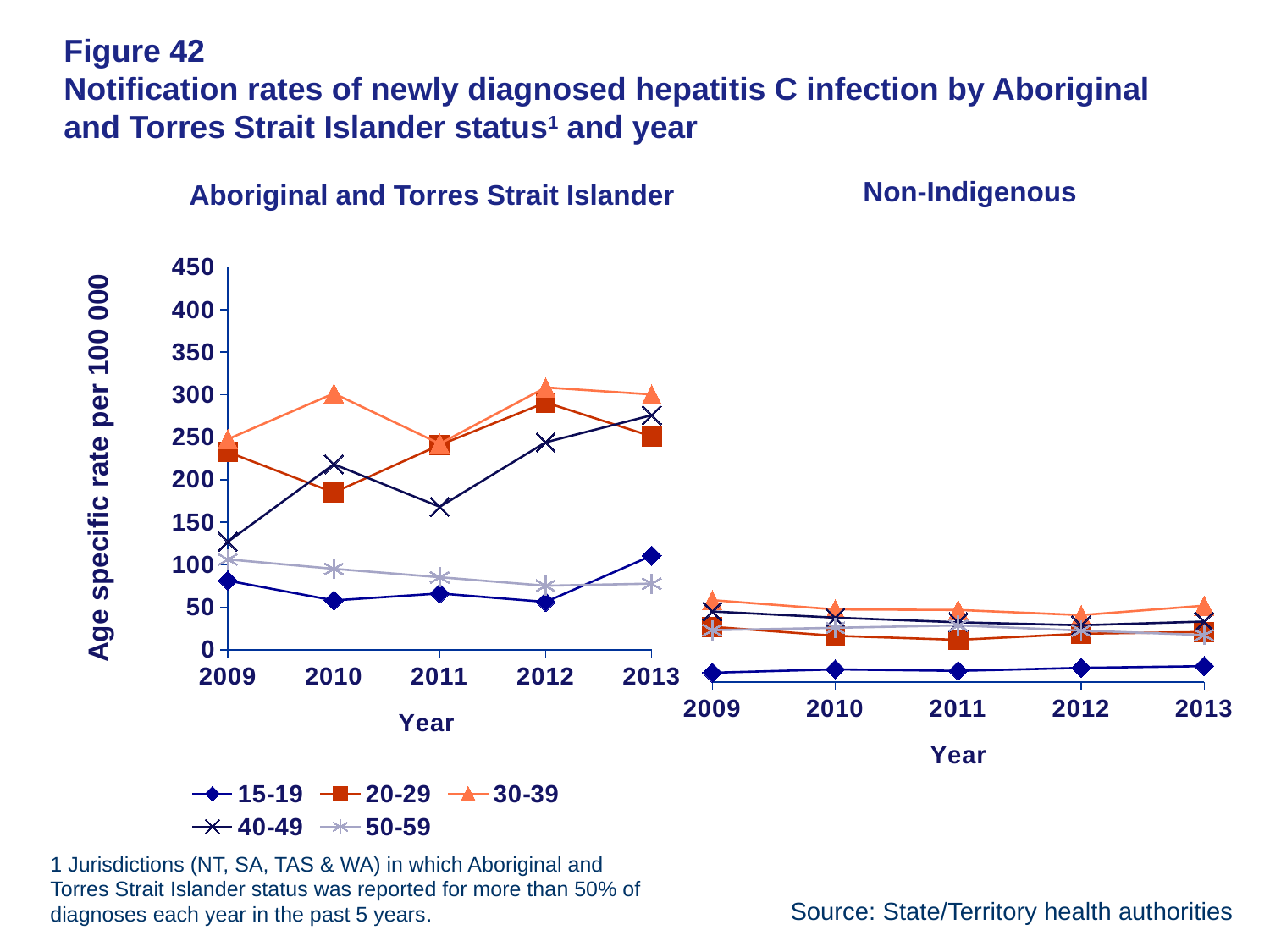

# Figure 42 Notification rates of newly diagnosed hepatitis C infection by Aboriginal and Torres Strait Islander status1 and year
Non-Indigenous
Aboriginal and Torres Strait Islander

### Chart

| Category | 15-19 | 20-29 | 30-39 | 40-49 | 50-59 |
|---|---|---|---|---|---|
| 2009.0 | 81.18713634928508 | 232.392825896763 | 247.5679068307821 | 127.0325203252033 | 106.1923408774142 |
| 2010.0 | 57.95809184128399 | 184.8380026933538 | 301.299793294328 | 218.071099407505 | 95.11731135066576 |
| 2011.0 | 66.13756613756608 | 240.7047014237423 | 242.1817416026114 | 168.060501780641 | 85.19961051606616 |
| 2012.0 | 56.2128417599689 | 290.683087006894 | 308.286391039714 | 243.854299131547 | 75.24321296274967 |
| 2013.0 | 110.5915575325838 | 250.820898900922 | 300.0638795105999 | 275.7089642423296 | 77.7056012528172 |

### Chart

| Category | 15-19 | 20-29 | 30-39 | 40-49 | 50-59 |
|---|---|---|---|---|---|
| 2009.0 | 10.37541717823238 | 62.71472538527637 | 93.1160295192699 | 80.2217265603126 | 58.92016664009482 |
| 2010.0 | 14.20434860935963 | 52.50082032531754 | 82.53714582603735 | 73.18005570422146 | 61.60957569383104 |
| 2011.0 | 12.52095520976078 | 47.89440047345289 | 81.95610613805518 | 67.86594008979898 | 64.34813340401627 |
| 2012.0 | 15.919257525829 | 54.89369094941012 | 76.04282105446791 | 64.5036542689325 | 58.44622431660893 |
| 2013.0 | 17.87392421318642 | 56.80579013303713 | 86.83762895813577 | 68.70738160396853 | 53.31377313813727 |
1 Jurisdictions (NT, SA, TAS & WA) in which Aboriginal and Torres Strait Islander status was reported for more than 50% of diagnoses each year in the past 5 years.
Source: State/Territory health authorities